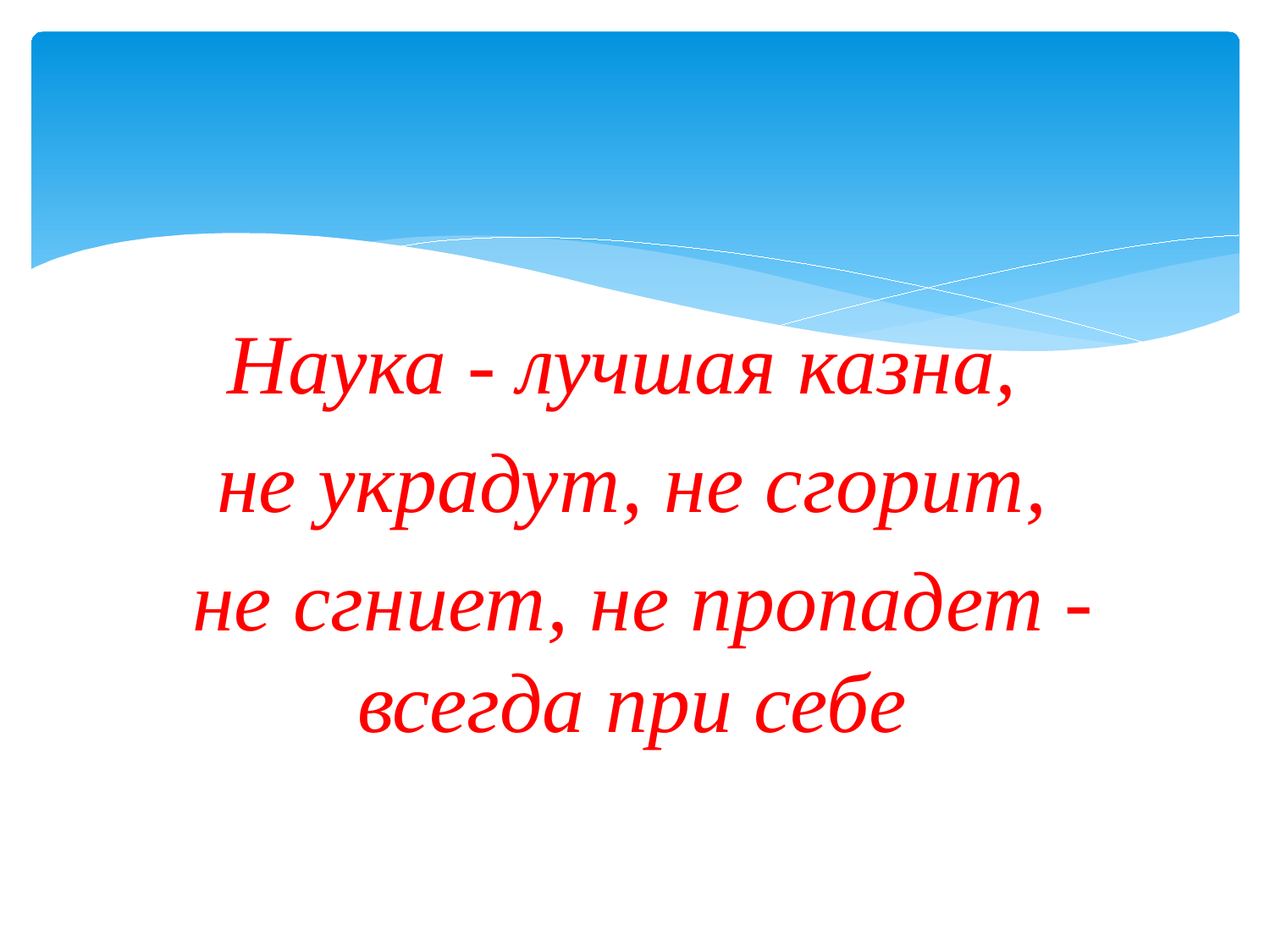

Наука - лучшая казна,
не украдут, не сгорит,
 не сгниет, не пропадет - всегда при себе